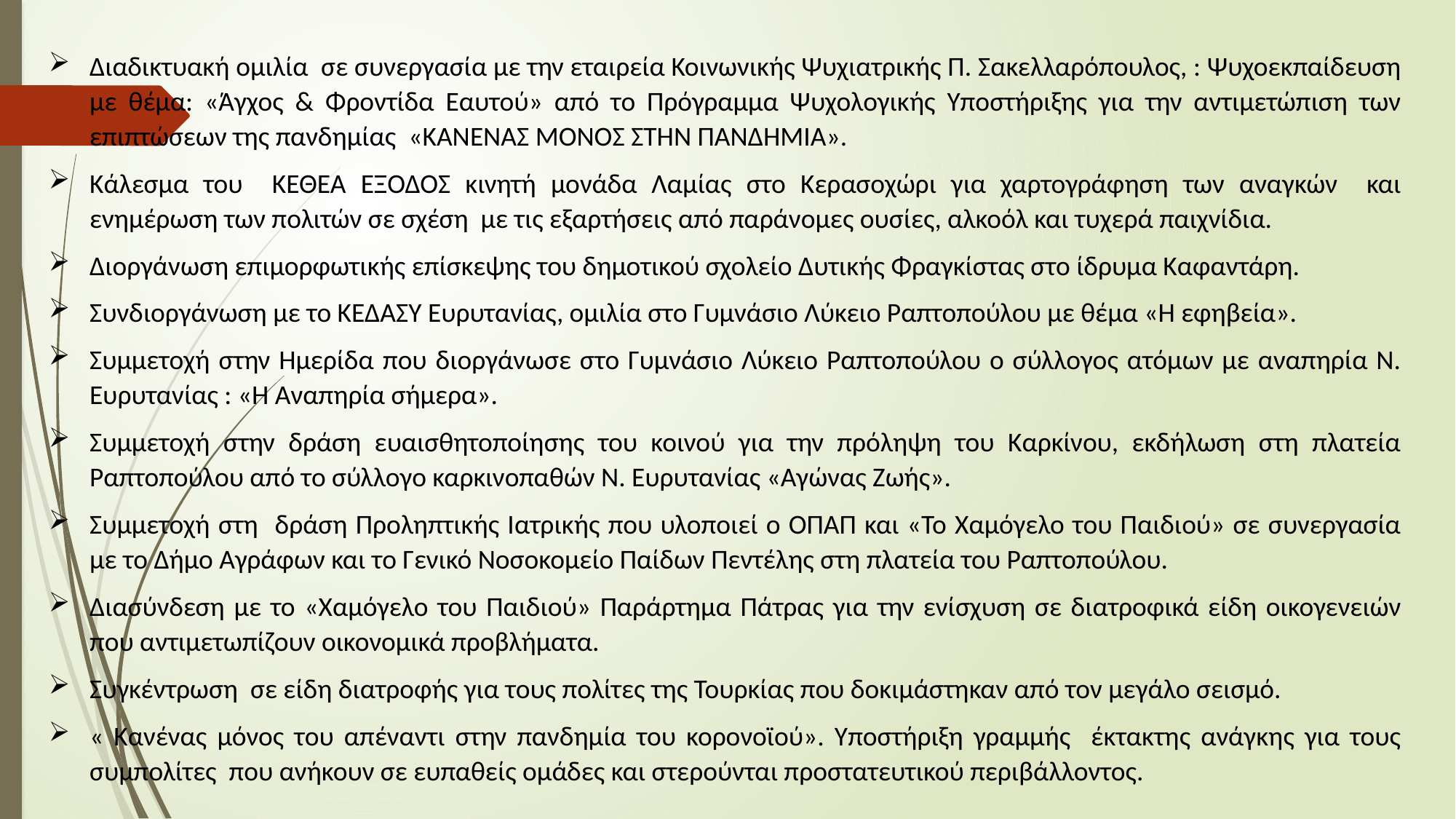

Διαδικτυακή ομιλία  σε συνεργασία με την εταιρεία Κοινωνικής Ψυχιατρικής Π. Σακελλαρόπουλος, : Ψυχοεκπαίδευση με θέμα: «Άγχος & Φροντίδα Εαυτού» από το Πρόγραμμα Ψυχολογικής Υποστήριξης για την αντιμετώπιση των επιπτώσεων της πανδημίας  «ΚΑΝΕΝΑΣ ΜΟΝΟΣ ΣΤΗΝ ΠΑΝΔΗΜΙΑ».
Κάλεσμα του  ΚΕΘΕΑ ΕΞΟΔΟΣ κινητή μονάδα Λαμίας στο Κερασοχώρι για χαρτογράφηση των αναγκών  και ενημέρωση των πολιτών σε σχέση  με τις εξαρτήσεις από παράνομες ουσίες, αλκοόλ και τυχερά παιχνίδια.
Διοργάνωση επιμορφωτικής επίσκεψης του δημοτικού σχολείο Δυτικής Φραγκίστας στο ίδρυμα Καφαντάρη.
Συνδιοργάνωση με το ΚΕΔΑΣΥ Ευρυτανίας, ομιλία στο Γυμνάσιο Λύκειο Ραπτοπούλου με θέμα «Η εφηβεία».
Συμμετοχή στην Ημερίδα που διοργάνωσε στο Γυμνάσιο Λύκειο Ραπτοπούλου ο σύλλογος ατόμων με αναπηρία Ν. Ευρυτανίας : «Η Αναπηρία σήμερα».
Συμμετοχή στην δράση ευαισθητοποίησης του κοινού για την πρόληψη του Καρκίνου, εκδήλωση στη πλατεία Ραπτοπούλου από το σύλλογο καρκινοπαθών Ν. Ευρυτανίας «Αγώνας Ζωής».
Συμμετοχή στη  δράση Προληπτικής Ιατρικής που υλοποιεί ο ΟΠΑΠ και «Το Χαμόγελο του Παιδιού» σε συνεργασία με το Δήμο Αγράφων και το Γενικό Νοσοκομείο Παίδων Πεντέλης στη πλατεία του Ραπτοπούλου.
Διασύνδεση με το «Χαμόγελο του Παιδιού» Παράρτημα Πάτρας για την ενίσχυση σε διατροφικά είδη οικογενειών που αντιμετωπίζουν οικονομικά προβλήματα.
Συγκέντρωση  σε είδη διατροφής για τους πολίτες της Τουρκίας που δοκιμάστηκαν από τον μεγάλο σεισμό.
« Κανένας μόνος του απέναντι στην πανδημία του κορονοϊού». Υποστήριξη γραμμής  έκτακτης ανάγκης για τους συμπολίτες  που ανήκουν σε ευπαθείς ομάδες και στερούνται προστατευτικού περιβάλλοντος.